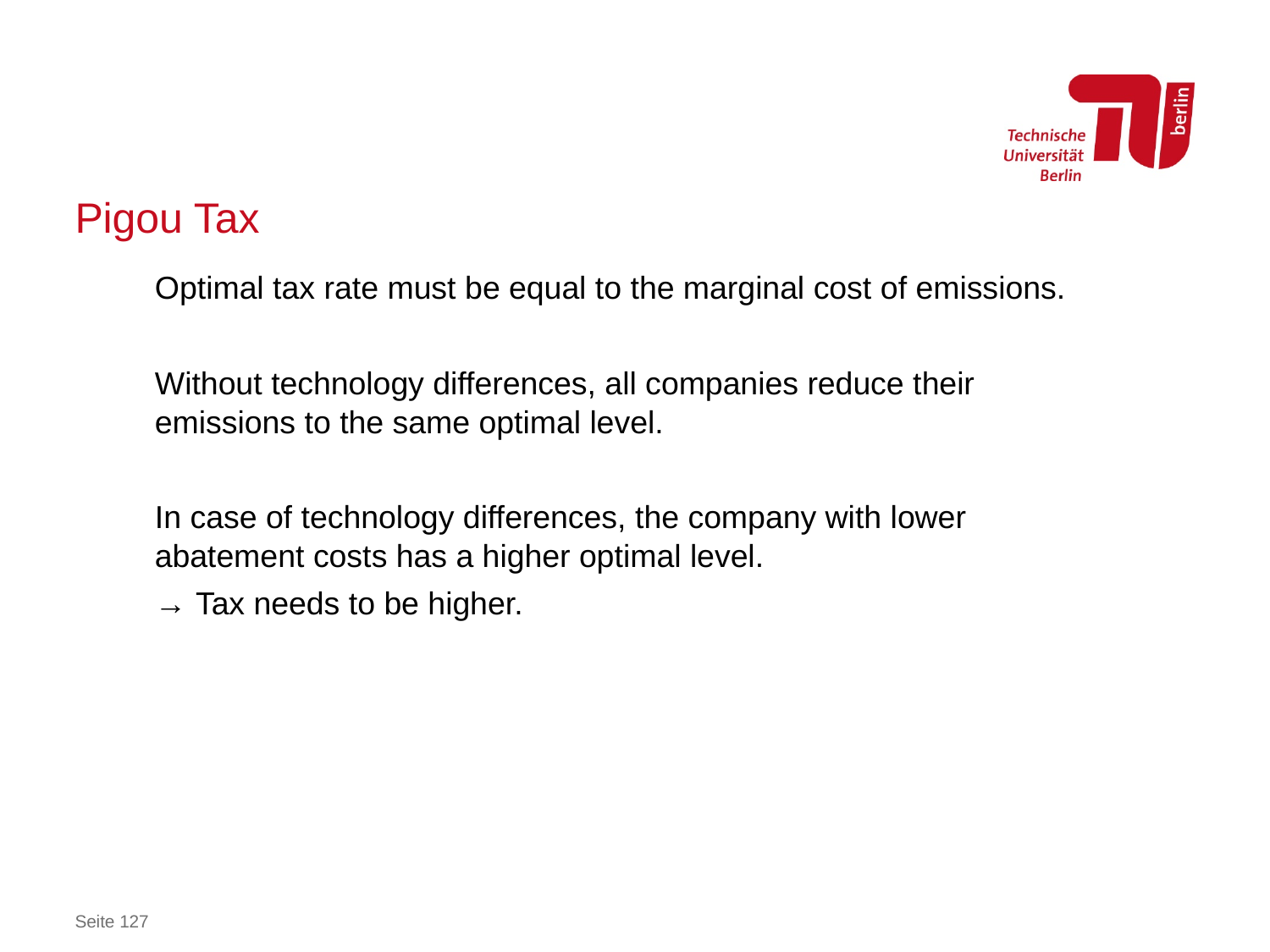

# Pigou Tax
Optimal tax rate must be equal to the marginal cost of emissions.

Without technology differences, all companies reduce their emissions to the same optimal level.

In case of technology differences, the company with lower abatement costs has a higher optimal level.
→ Tax needs to be higher.
Seite 127